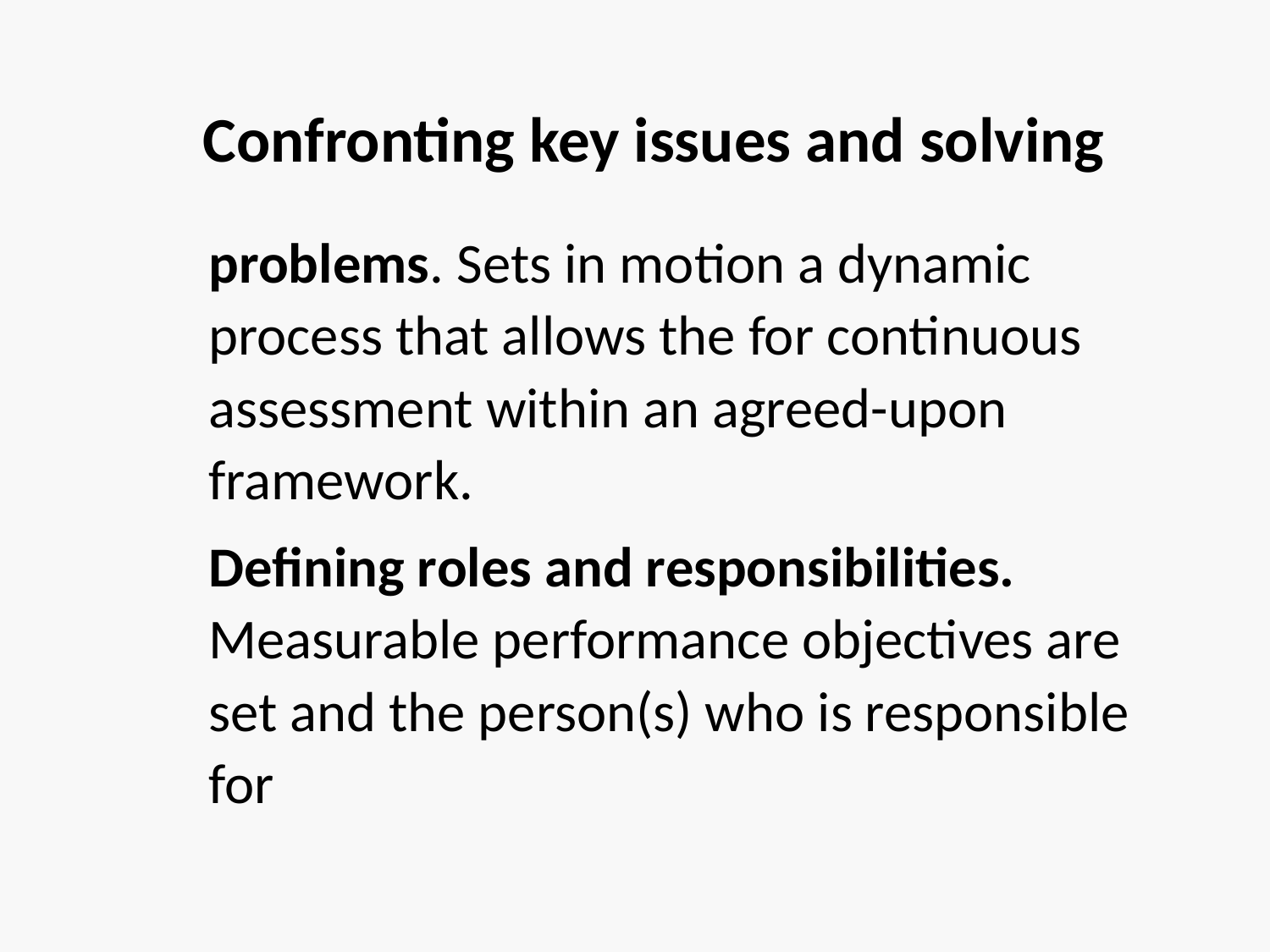

# Confronting key issues and solving
problems. Sets in motion a dynamic process that allows the for continuous assessment within an agreed-upon framework.
Defining roles and responsibilities. Measurable performance objectives are set and the person(s) who is responsible for